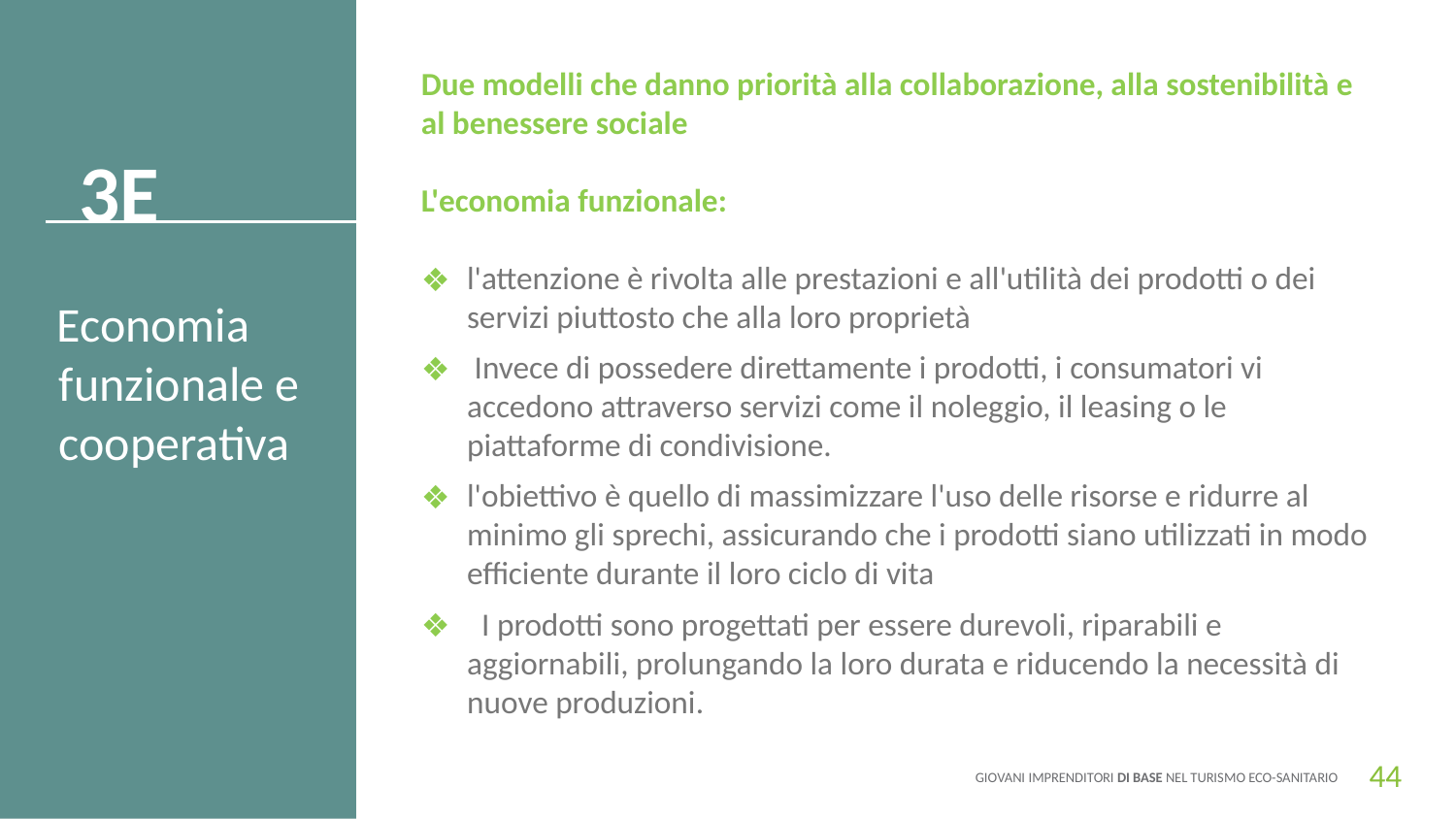

Due modelli che danno priorità alla collaborazione, alla sostenibilità e al benessere sociale

L'economia funzionale:

l'attenzione è rivolta alle prestazioni e all'utilità dei prodotti o dei servizi piuttosto che alla loro proprietà
 Invece di possedere direttamente i prodotti, i consumatori vi accedono attraverso servizi come il noleggio, il leasing o le piattaforme di condivisione.
l'obiettivo è quello di massimizzare l'uso delle risorse e ridurre al minimo gli sprechi, assicurando che i prodotti siano utilizzati in modo efficiente durante il loro ciclo di vita
  I prodotti sono progettati per essere durevoli, riparabili e aggiornabili, prolungando la loro durata e riducendo la necessità di nuove produzioni.

3E
Economia funzionale e cooperativa

44